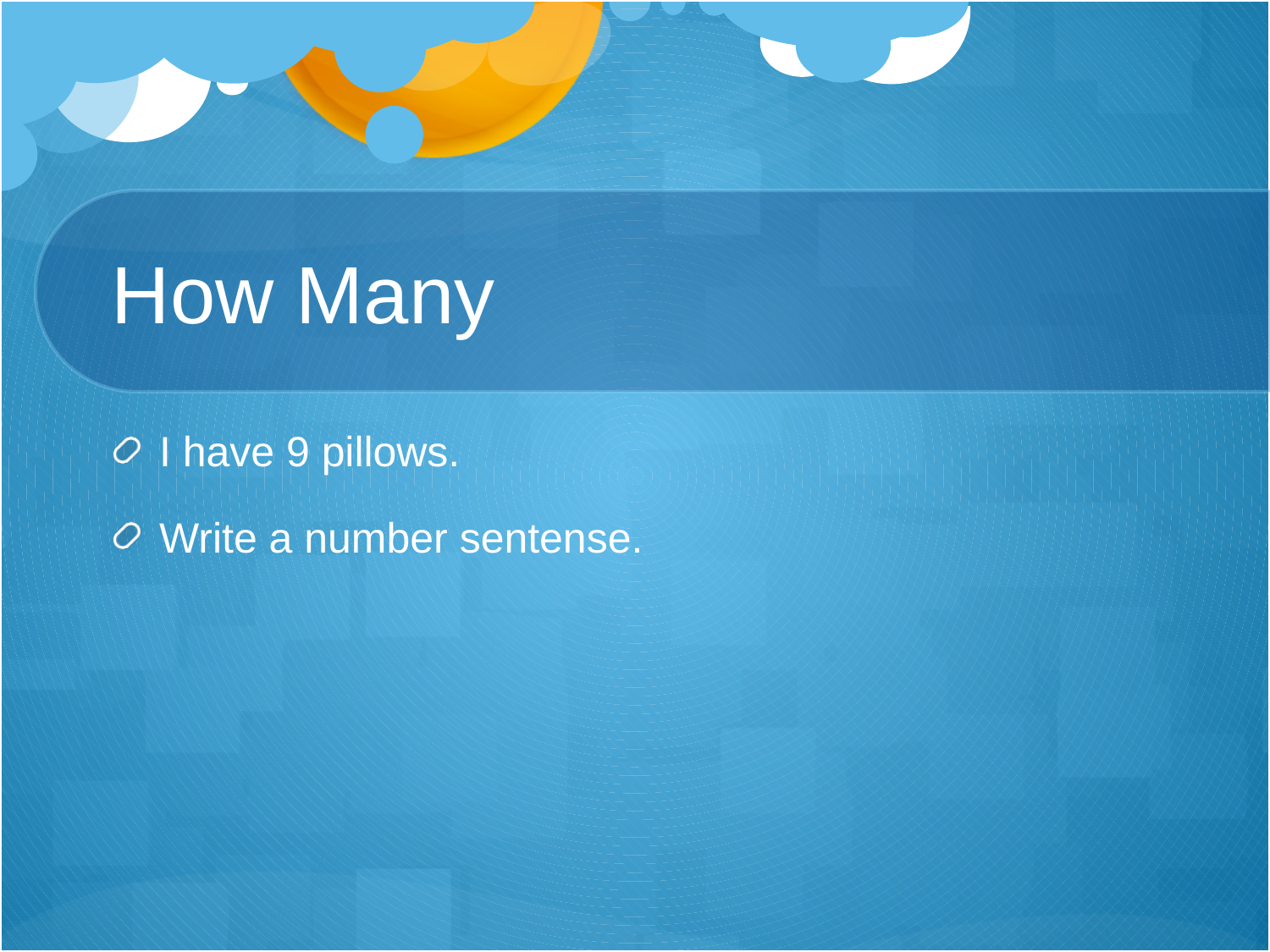

# How Many
I have 9 pillows.
Write a number sentense.